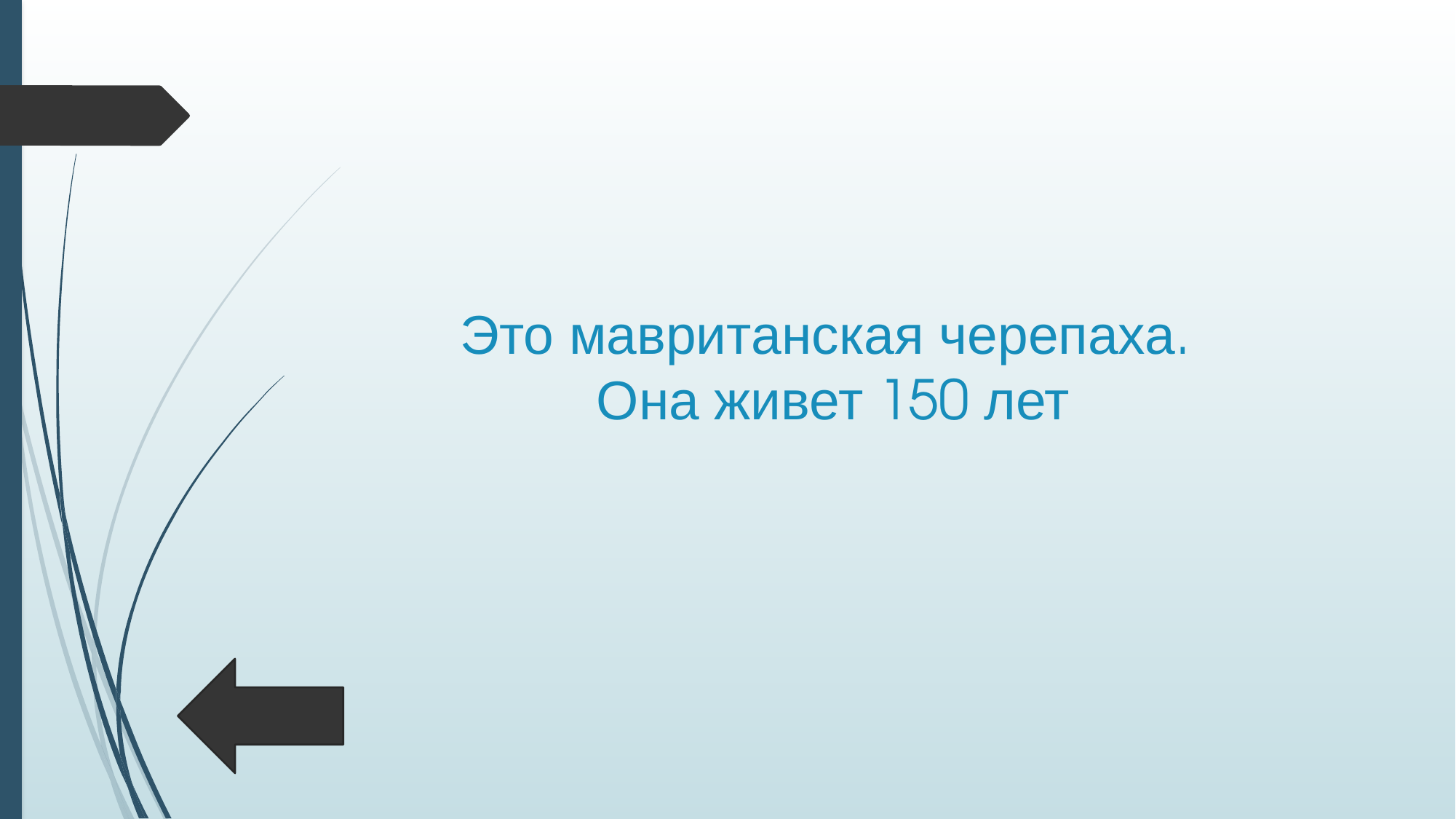

# Это мавританская черепаха. Она живет 150 лет